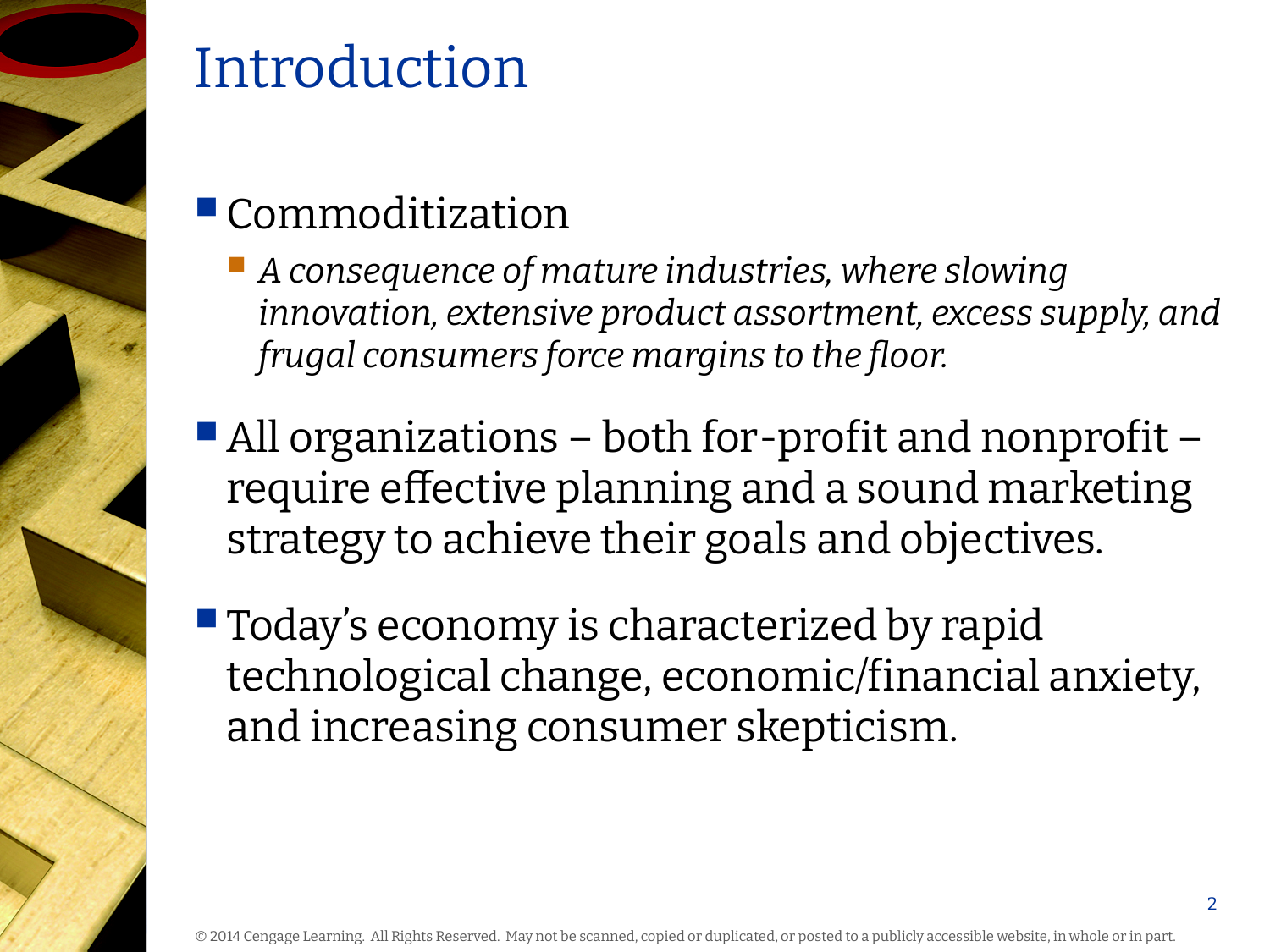

# Introduction
Commoditization
A consequence of mature industries, where slowing innovation, extensive product assortment, excess supply, and frugal consumers force margins to the floor.
All organizations – both for-profit and nonprofit – require effective planning and a sound marketing strategy to achieve their goals and objectives.
Today’s economy is characterized by rapid technological change, economic/financial anxiety, and increasing consumer skepticism.
2